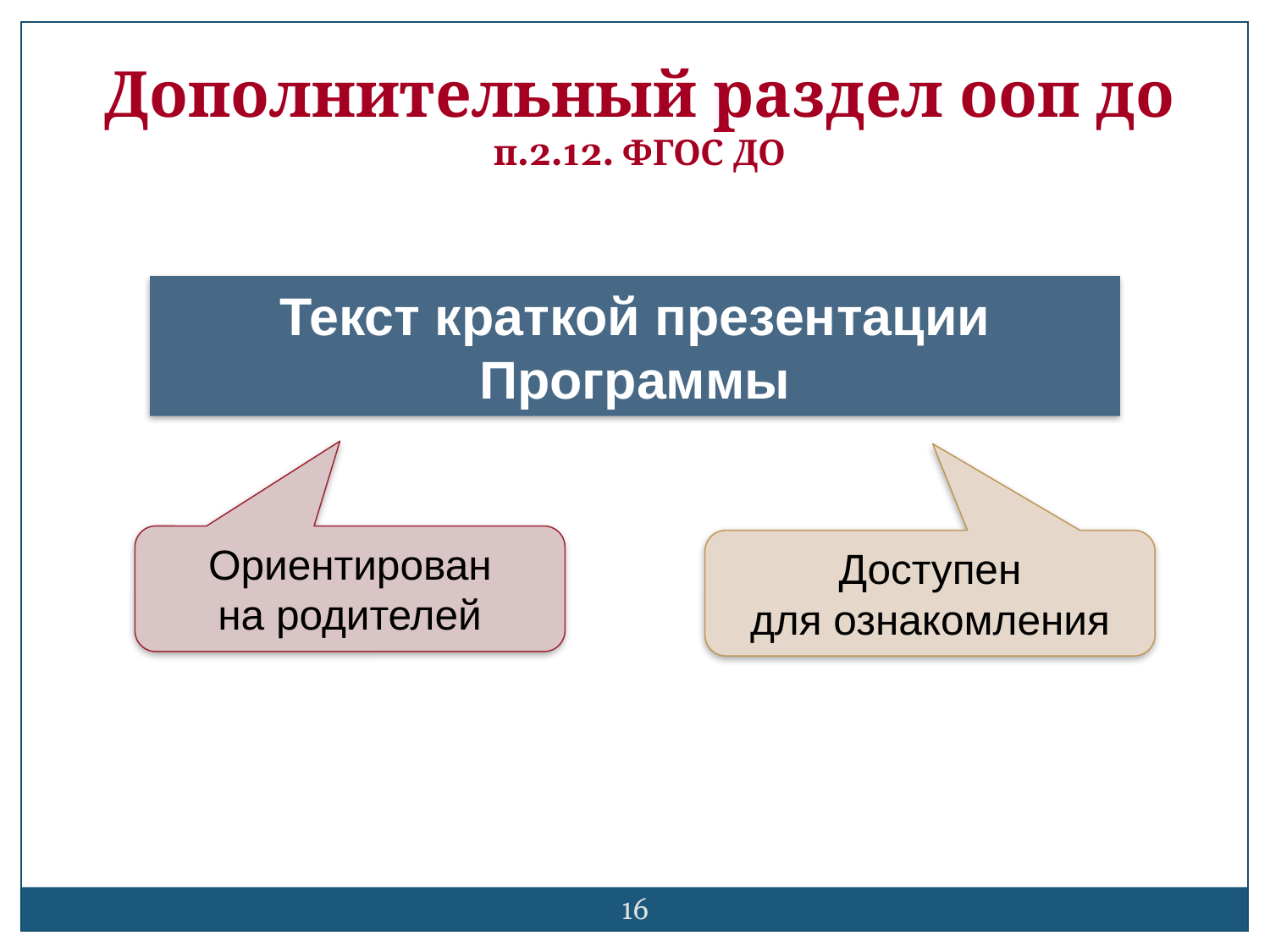

Дополнительный раздел ооп до п.2.12. ФГОС ДО
Текст краткой презентации
Программы
Ориентирован
на родителей
Доступен
для ознакомления

16